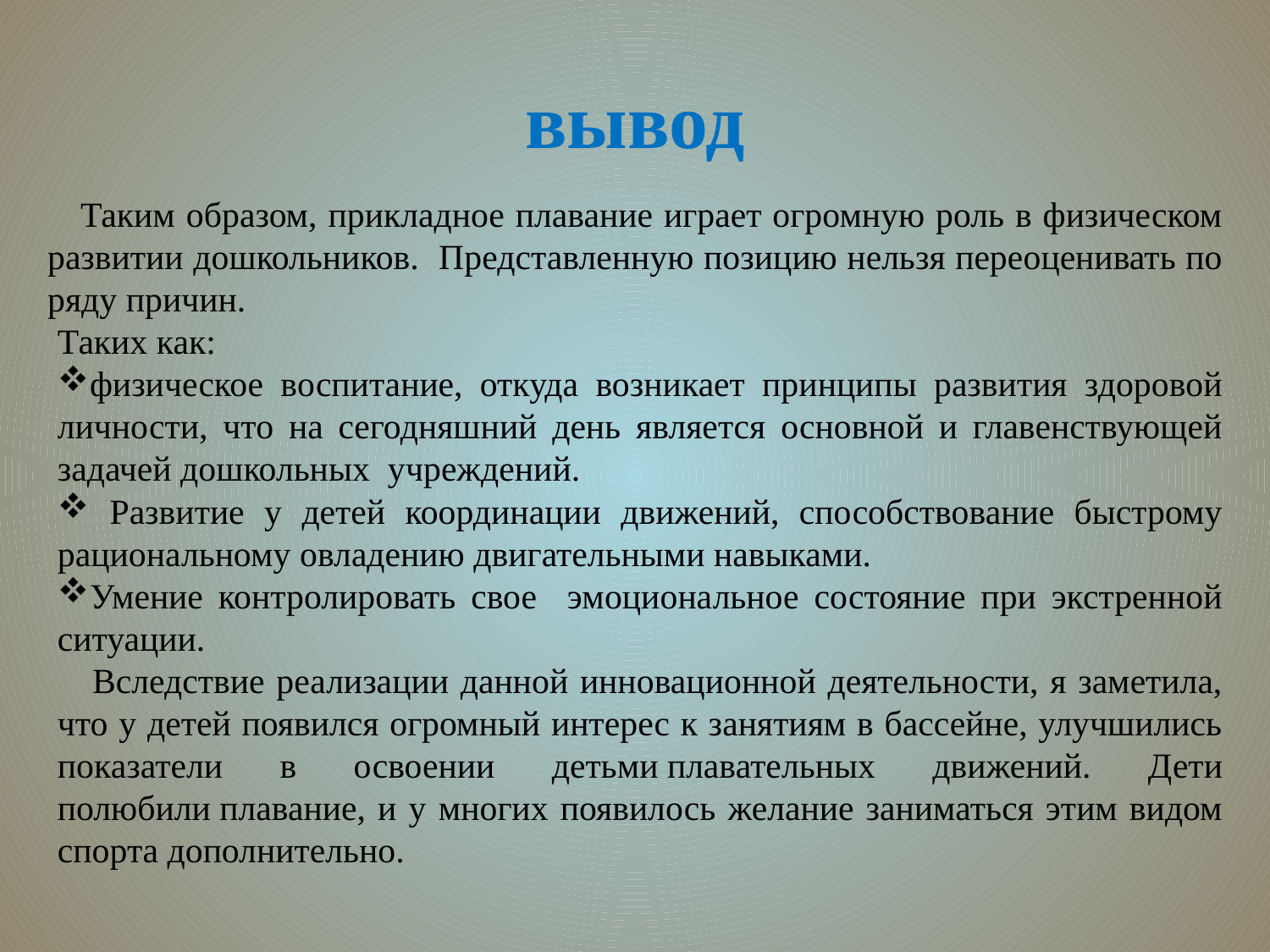

# вывод
   Таким образом, прикладное плавание играет огромную роль в физическом развитии дошкольников.  Представленную позицию нельзя переоценивать по ряду причин.

Таких как:
физическое воспитание, откуда возникает принципы развития здоровой личности, что на сегодняшний день является основной и главенствующей задачей дошкольных  учреждений.
 Развитие у детей координации движений, способствование быстрому рациональному овладению двигательными навыками.
Умение контролировать свое  эмоциональное состояние при экстренной ситуации.
   Вследствие реализации данной инновационной деятельности, я заметила, что у детей появился огромный интерес к занятиям в бассейне, улучшились показатели в освоении детьми плавательных движений. Дети полюбили плавание, и у многих появилось желание заниматься этим видом спорта дополнительно.